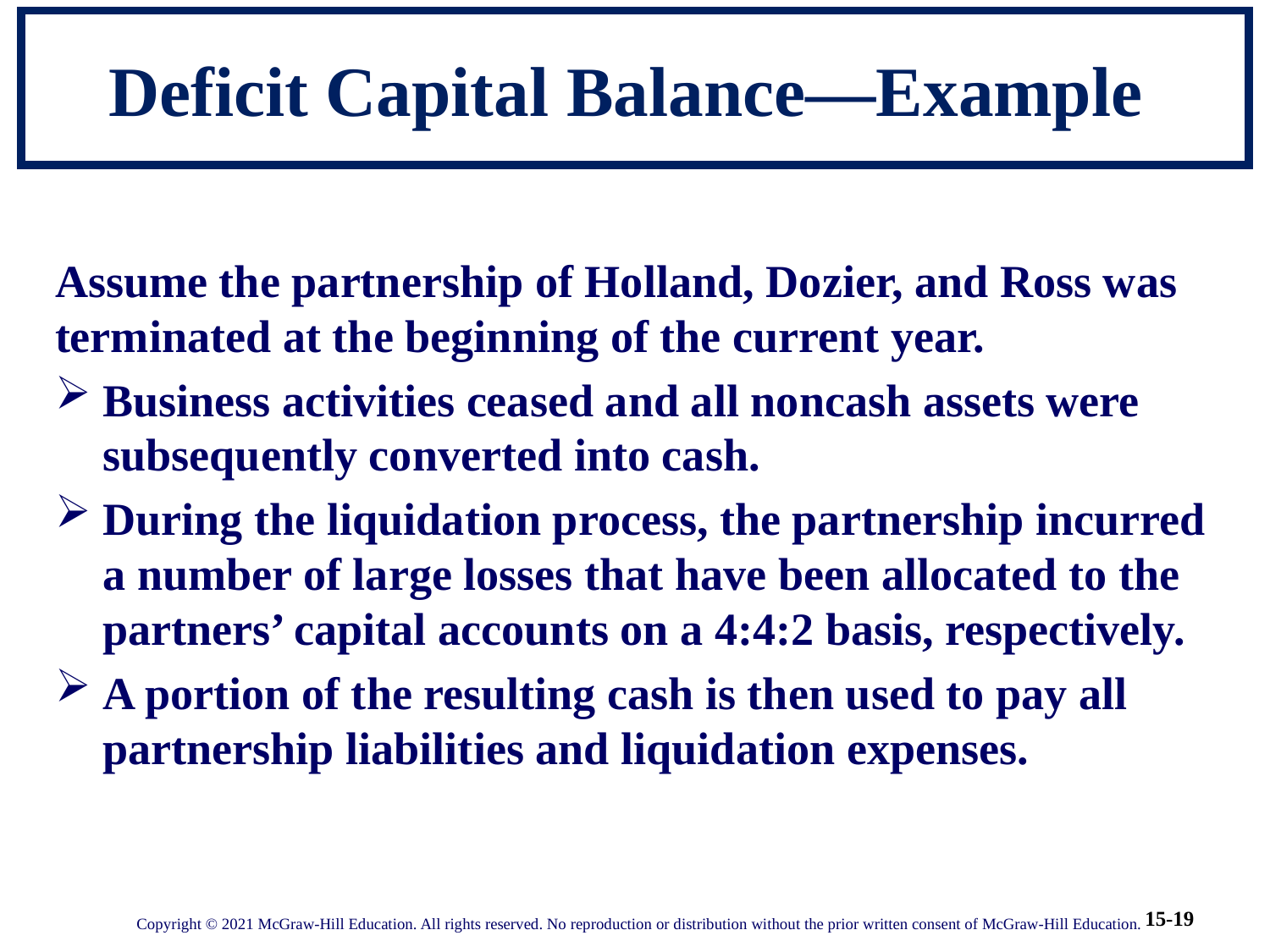

# Deficit Capital Balance—Example
Assume the partnership of Holland, Dozier, and Ross was terminated at the beginning of the current year.
Business activities ceased and all noncash assets were subsequently converted into cash.
During the liquidation process, the partnership incurred a number of large losses that have been allocated to the partners’ capital accounts on a 4:4:2 basis, respectively.
A portion of the resulting cash is then used to pay all partnership liabilities and liquidation expenses.
Copyright © 2021 McGraw-Hill Education. All rights reserved. No reproduction or distribution without the prior written consent of McGraw-Hill Education.